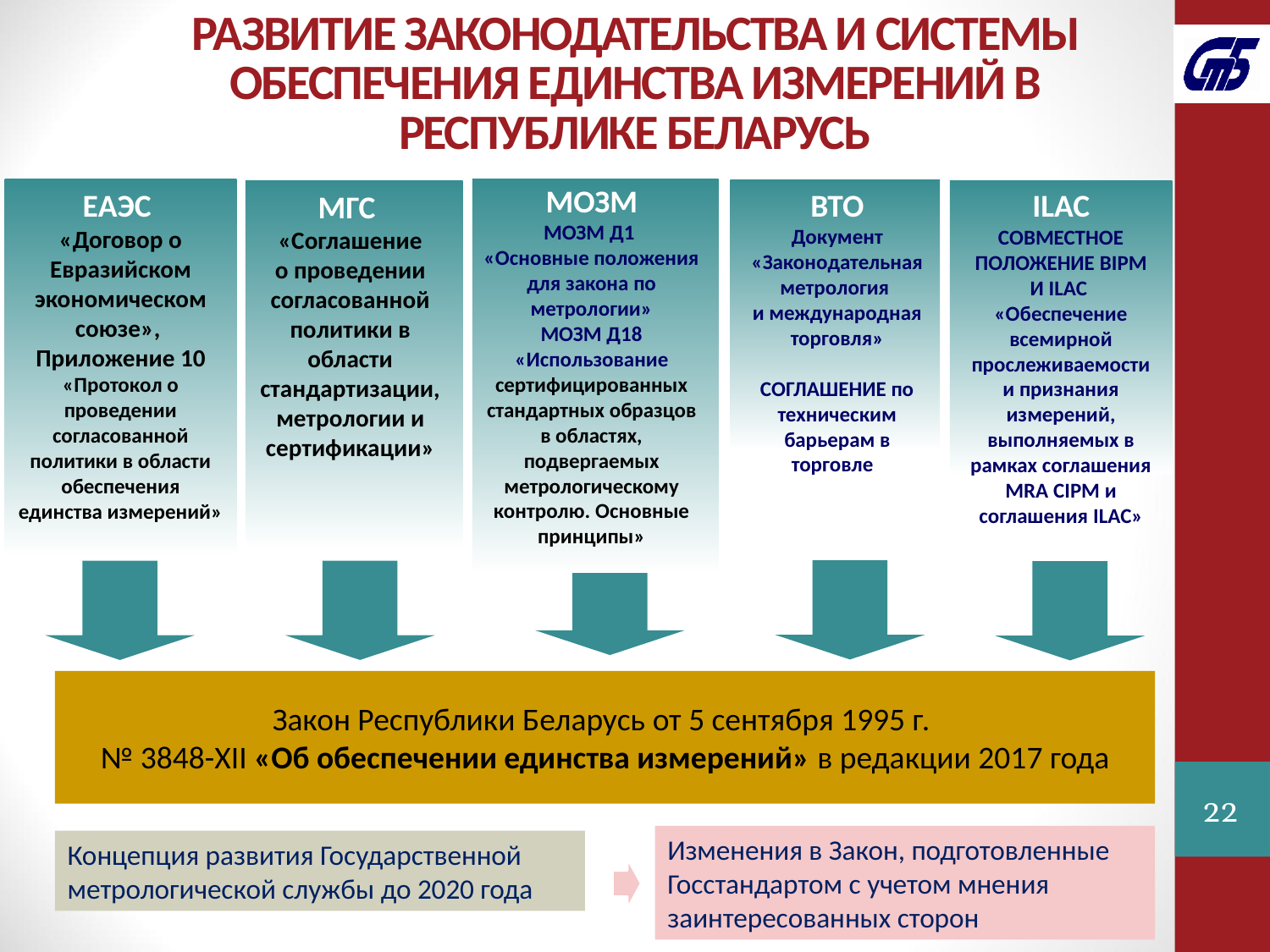

РАЗВИТИЕ ЗАКОНОДАТЕЛЬСТВА И СИСТЕМЫ ОБЕСПЕЧЕНИЯ ЕДИНСТВА ИЗМЕРЕНИЙ В РЕСПУБЛИКЕ БЕЛАРУСЬ
МОЗМ
МОЗМ Д1
«Основные положения для закона по метрологии»
МОЗМ Д18 «Использование сертифицированных стандартных образцов в областях, подвергаемых метрологическому контролю. Основные принципы»

ВТО
Документ
«Законодательная метрология
и международная торговля»

СОГЛАШЕНИЕ по техническим барьерам в торговле

ЕАЭС
«Договор о Евразийском экономическом союзе»,
Приложение 10 «Протокол о проведении согласованной политики в области обеспечения единства измерений»
ILAC
СОВМЕСТНОЕ ПОЛОЖЕНИЕ BIPM И ILAC
«Обеспечение всемирной прослеживаемости и признания измерений, выполняемых в рамках соглашения MRA CIPM и соглашения ILAC»

МГС
«Соглашение
о проведении согласованной политики в области стандартизации, метрологии и сертификации»

Закон Республики Беларусь от 5 сентября 1995 г.
№ 3848-XІІ «Об обеспечении единства измерений» в редакции 2017 года
22
Изменения в Закон, подготовленные Госстандартом с учетом мнения заинтересованных сторон
Концепция развития Государственной метрологической службы до 2020 года